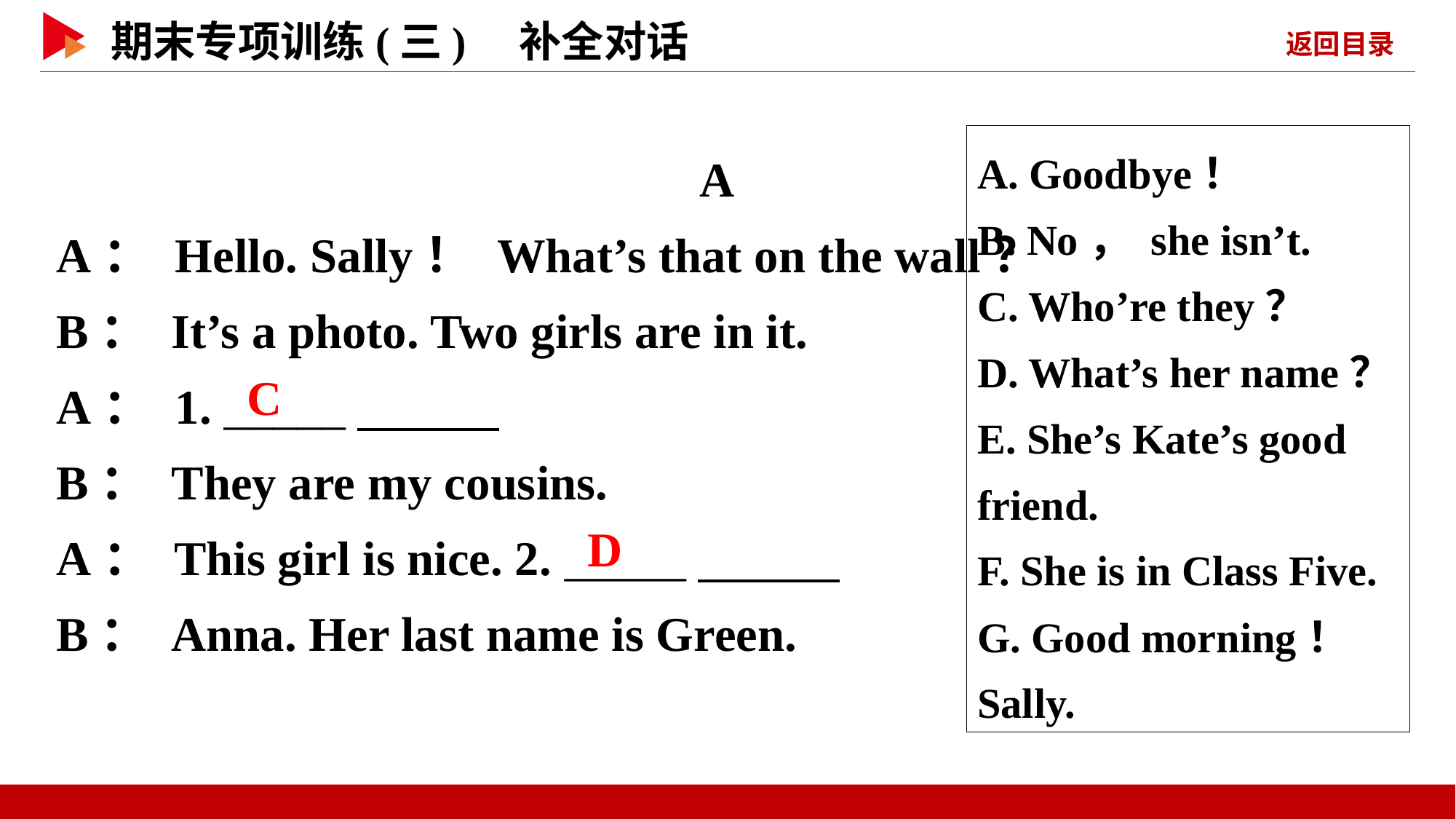

A
A： Hello. Sally！ What’s that on the wall？
B： It’s a photo. Two girls are in it.
A： 1. _____
B： They are my cousins.
A： This girl is nice. 2. _____
B： Anna. Her last name is Green.
A. Goodbye！
B. No， she isn’t.
C. Who’re they？
D. What’s her name？
E. She’s Kate’s good friend.
F. She is in Class Five.
G. Good morning！ Sally.
　C
　D